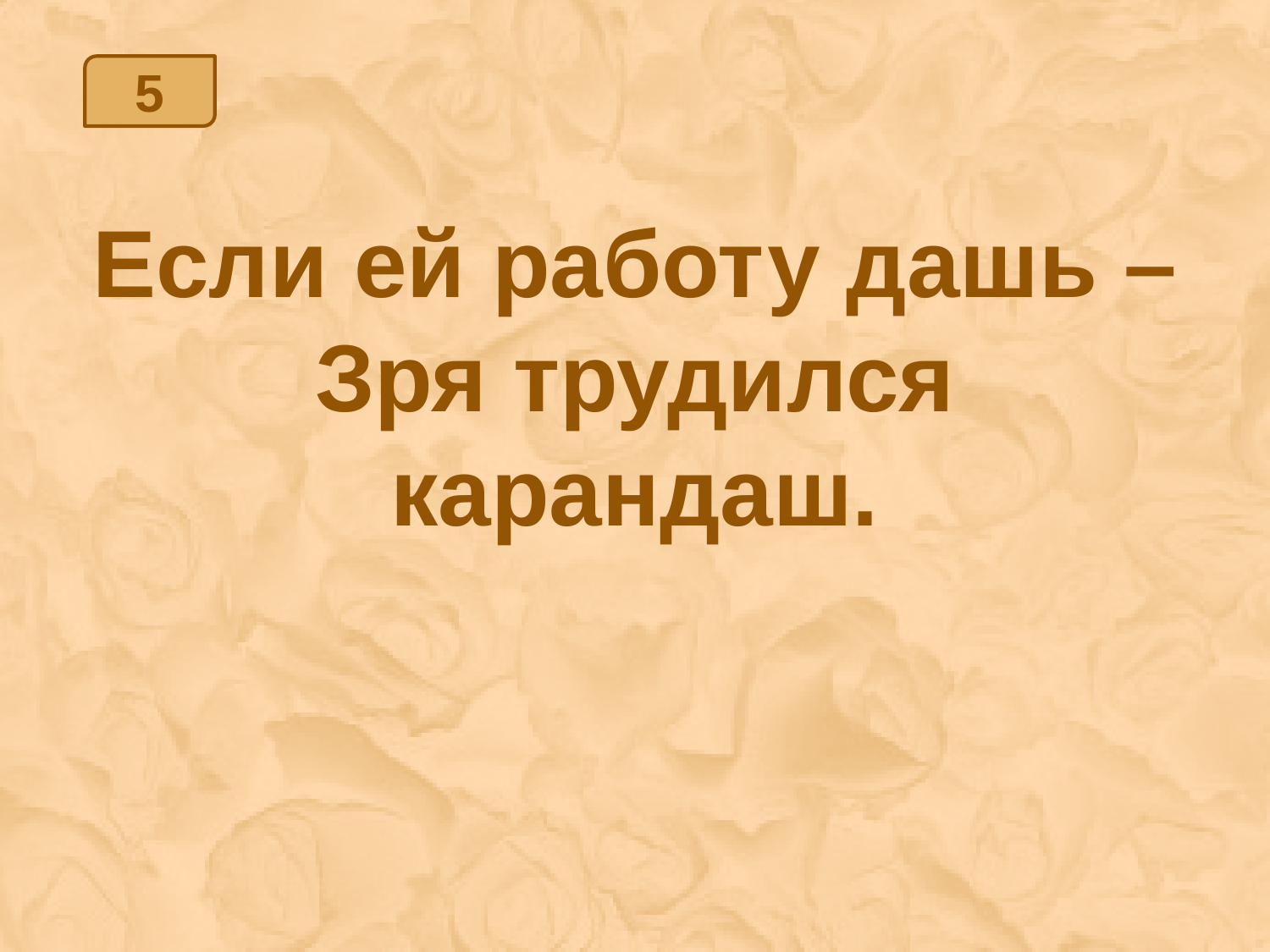

5
Если ей работу дашь –
Зря трудился карандаш.